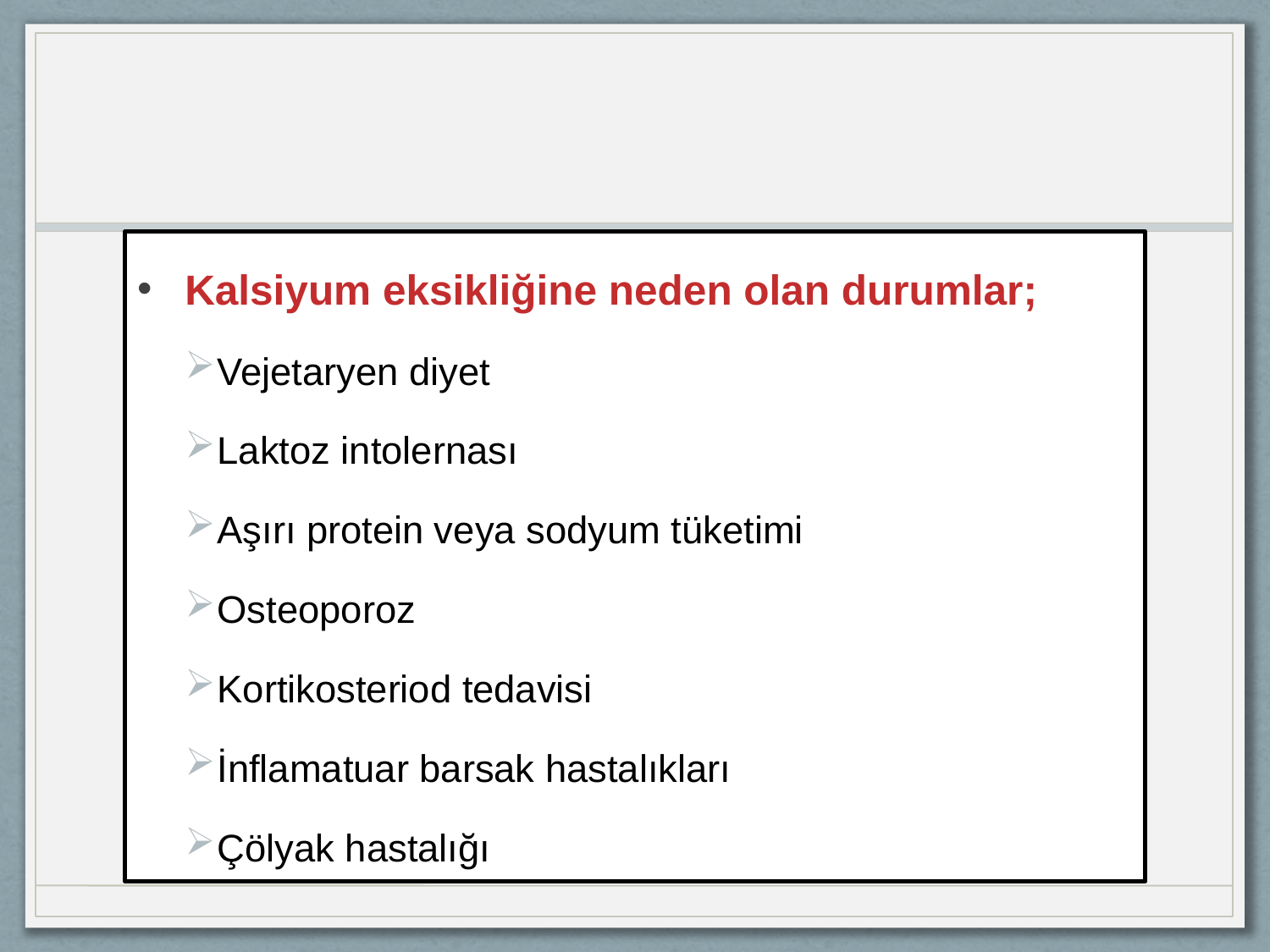

Kalsiyum eksikliğine neden olan durumlar;
Vejetaryen diyet
Laktoz intolernası
Aşırı protein veya sodyum tüketimi
Osteoporoz
Kortikosteriod tedavisi
İnflamatuar barsak hastalıkları
Çölyak hastalığı